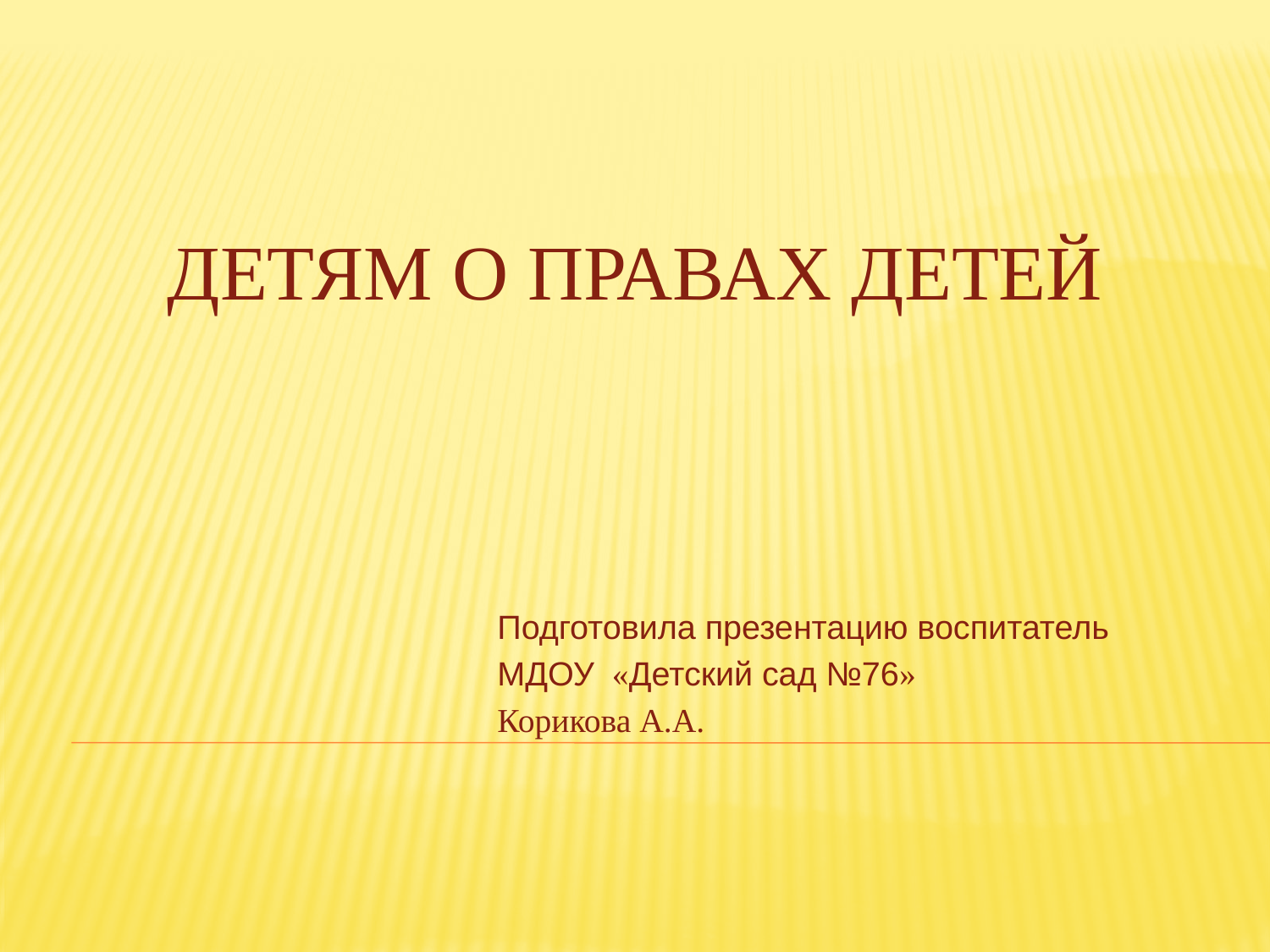

# Детям о правах детей

Подготовила презентацию воспитатель
МДОУ  «Детский сад №76»
Корикова А.А.